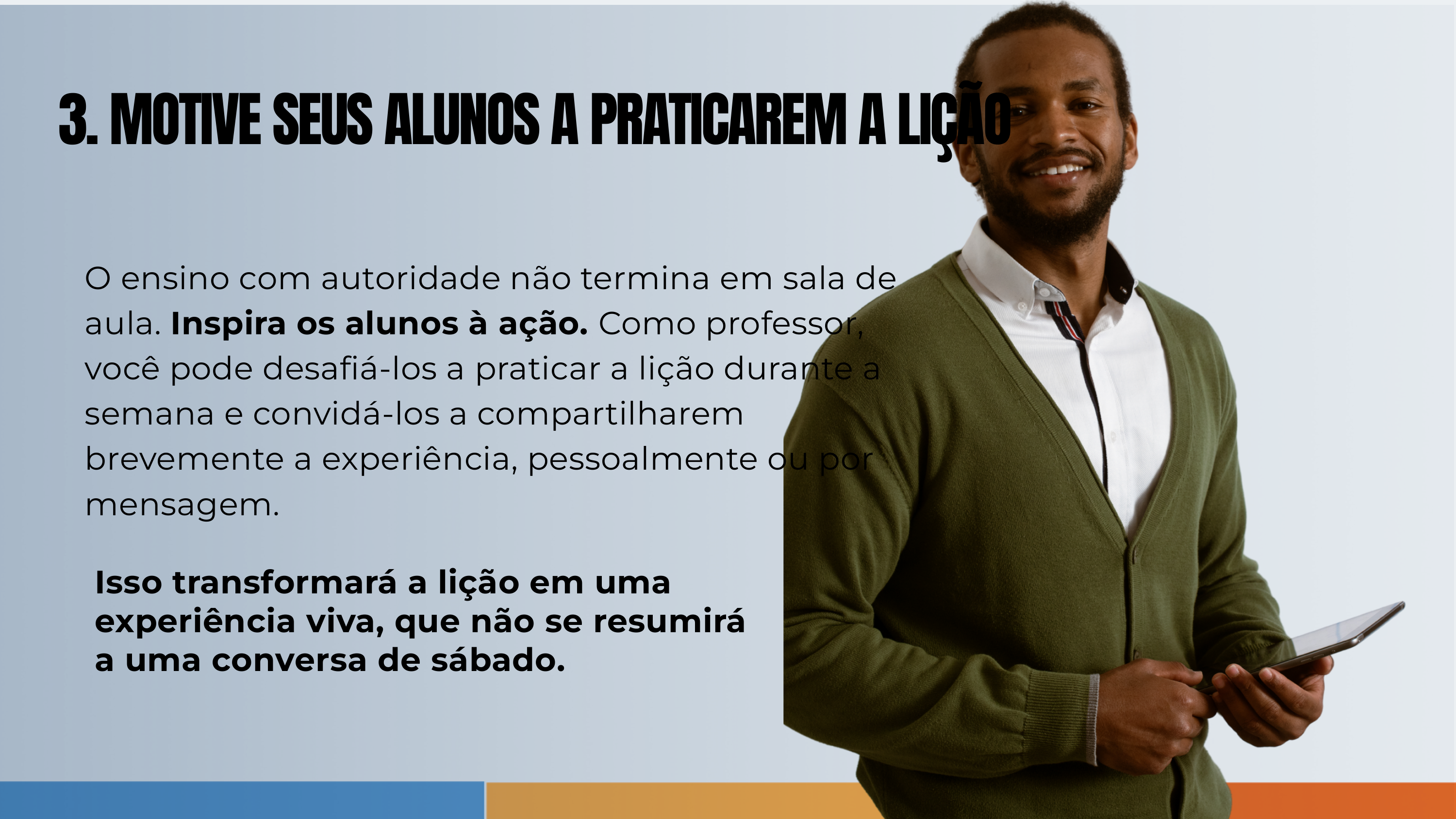

3. MOTIVE SEUS ALUNOS A PRATICAREM A LIÇÃO
O ensino com autoridade não termina em sala de aula. Inspira os alunos à ação. Como professor, você pode desafiá-los a praticar a lição durante a semana e convidá-los a compartilharem brevemente a experiência, pessoalmente ou por mensagem.
Isso transformará a lição em uma experiência viva, que não se resumirá a uma conversa de sábado.